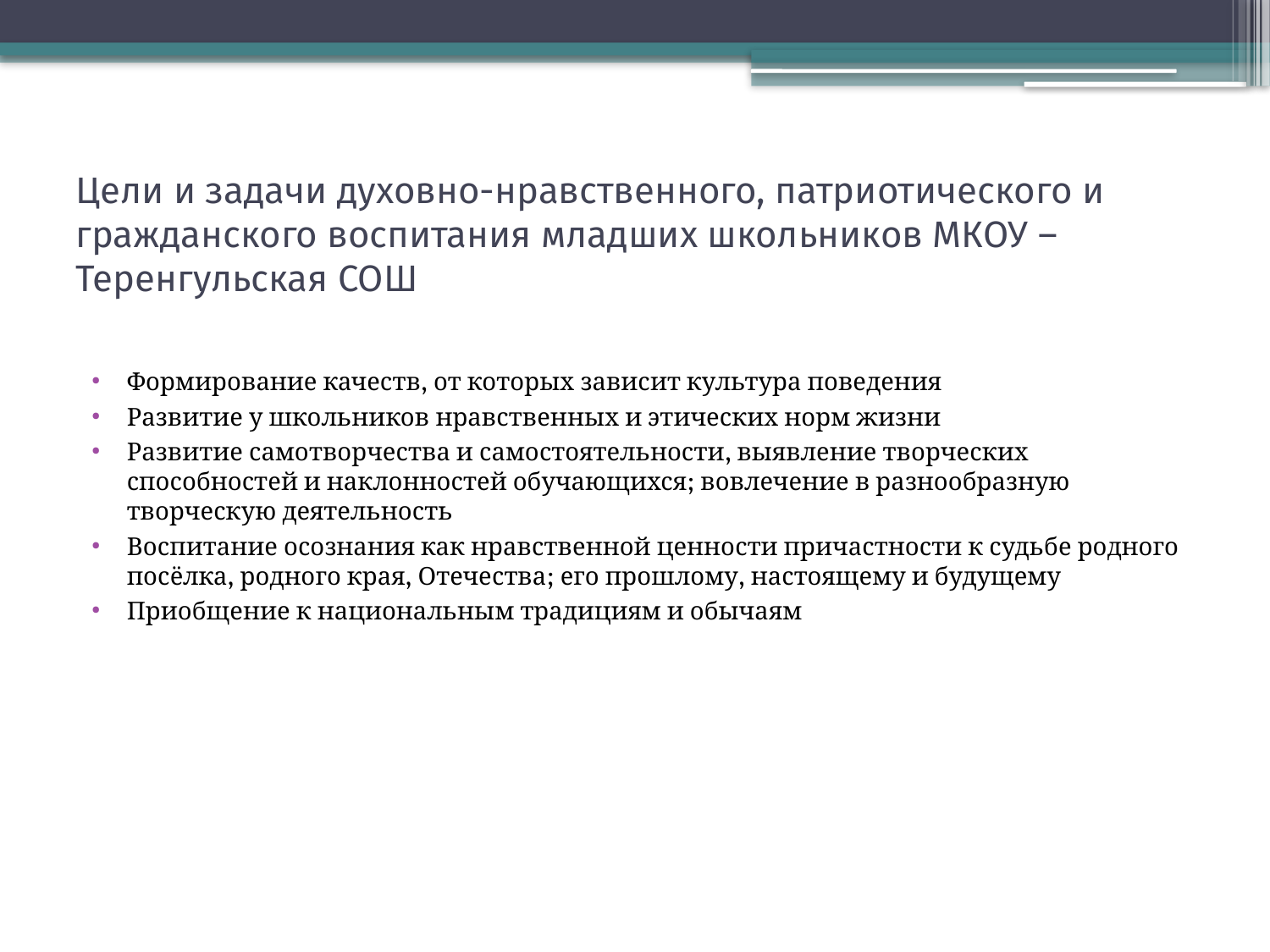

# Цели и задачи духовно-нравственного, патриотического и гражданского воспитания младших школьников МКОУ – Теренгульская СОШ

Формирование качеств, от которых зависит культура поведения
Развитие у школьников нравственных и этических норм жизни
Развитие самотворчества и самостоятельности, выявление творческих способностей и наклонностей обучающихся; вовлечение в разнообразную творческую деятельность
Воспитание осознания как нравственной ценности причастности к судьбе родного посёлка, родного края, Отечества; его прошлому, настоящему и будущему
Приобщение к национальным традициям и обычаям